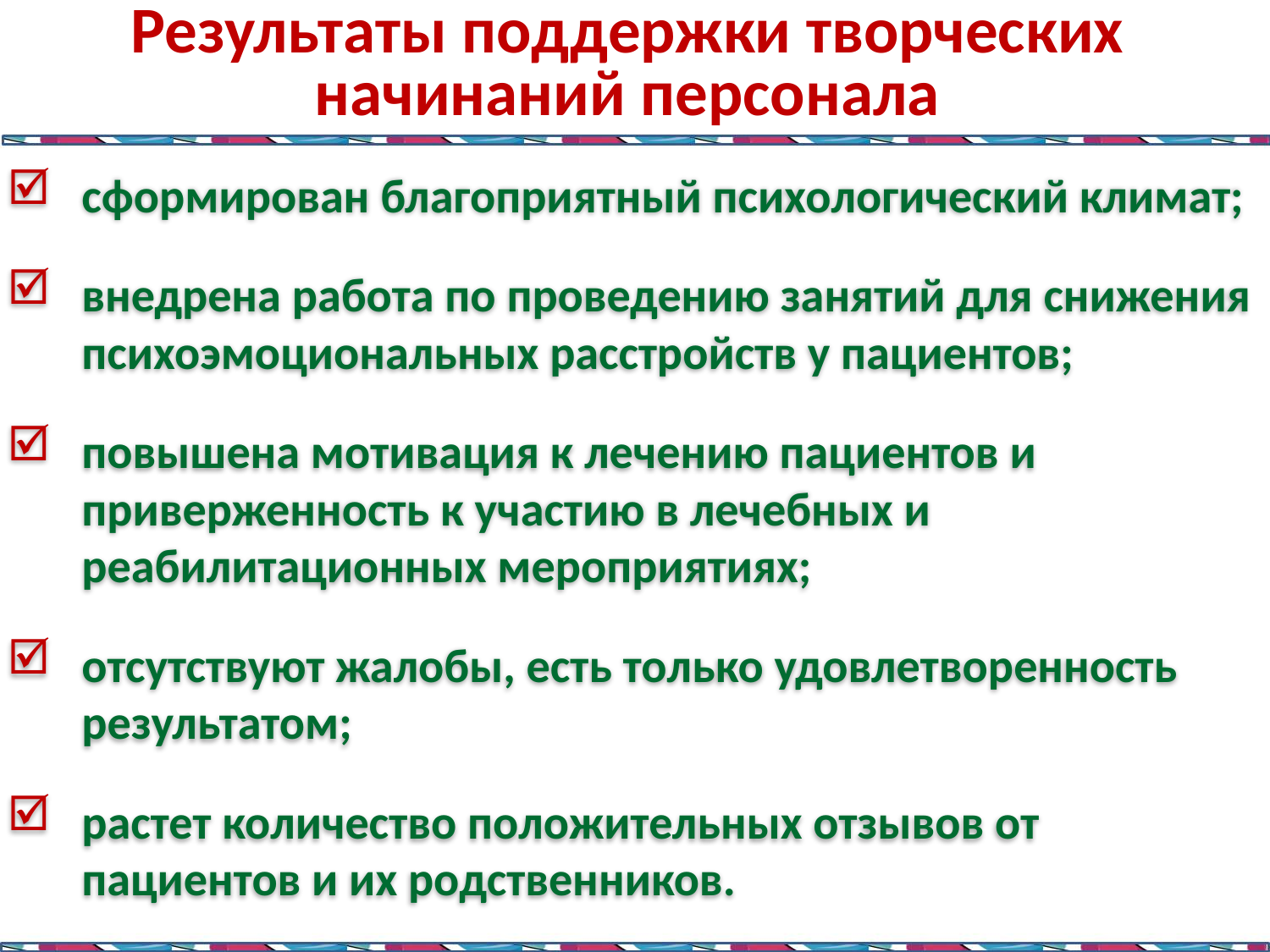

Результаты поддержки творческих начинаний персонала
сформирован благоприятный психологический климат;
внедрена работа по проведению занятий для снижения психоэмоциональных расстройств у пациентов;
повышена мотивация к лечению пациентов и приверженность к участию в лечебных и реабилитационных мероприятиях;
отсутствуют жалобы, есть только удовлетворенность результатом;
растет количество положительных отзывов от пациентов и их родственников.